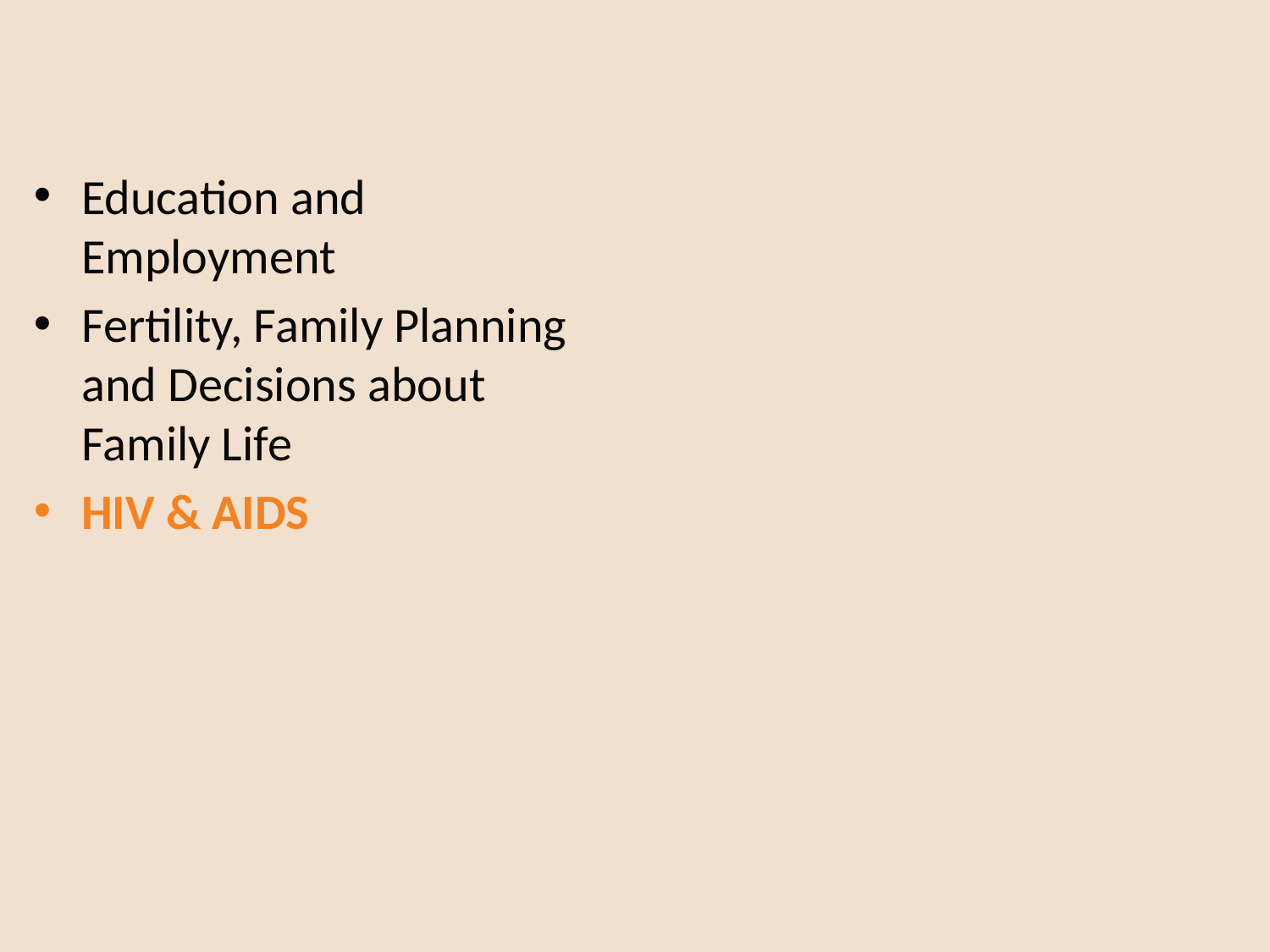

Education and Employment
Fertility, Family Planning and Decisions about Family Life
HIV & AIDS